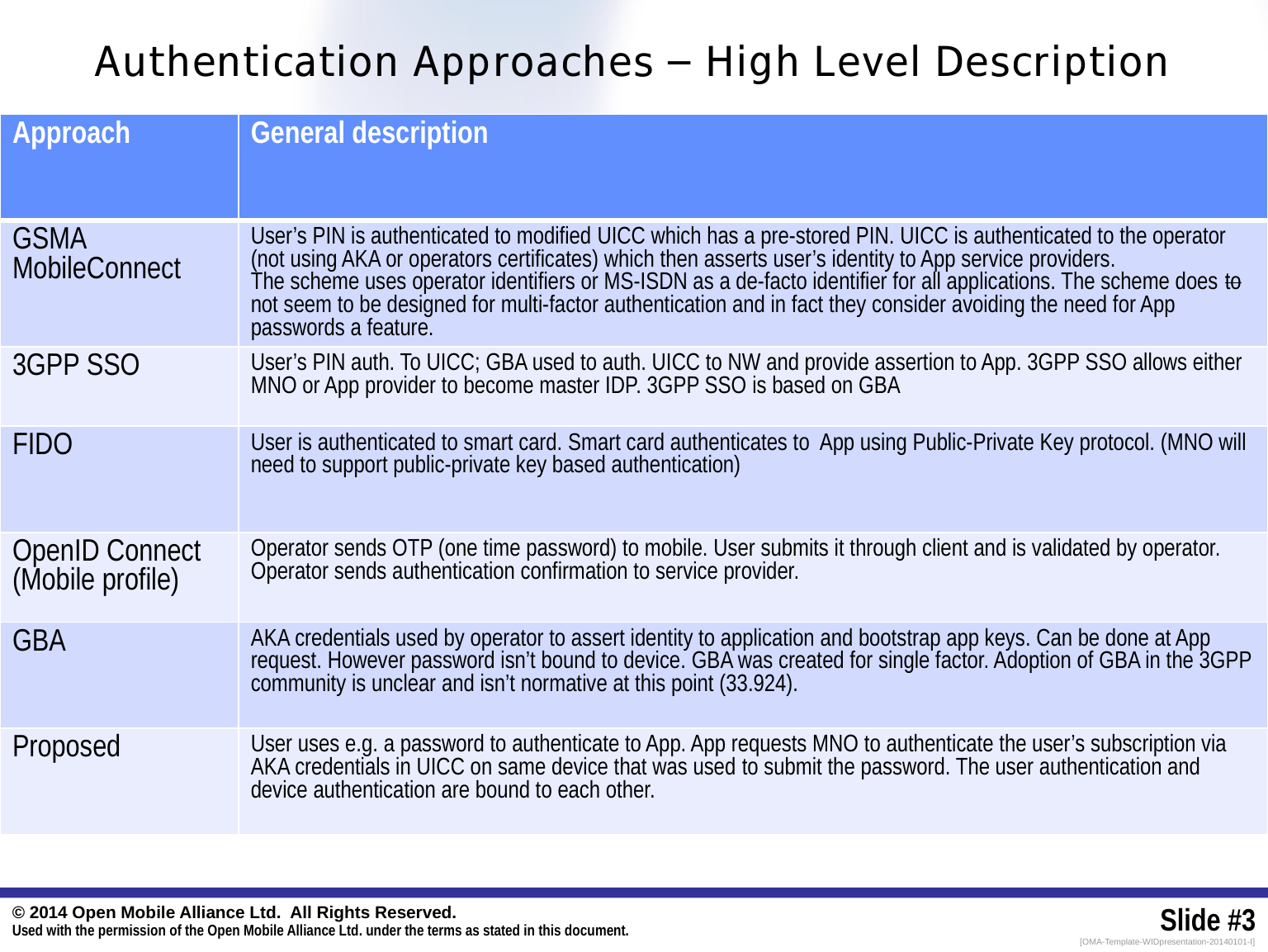

# Authentication Approaches – High Level Description
| Approach | General description |
| --- | --- |
| GSMA MobileConnect | User’s PIN is authenticated to modified UICC which has a pre-stored PIN. UICC is authenticated to the operator (not using AKA or operators certificates) which then asserts user’s identity to App service providers. The scheme uses operator identifiers or MS-ISDN as a de-facto identifier for all applications. The scheme does to not seem to be designed for multi-factor authentication and in fact they consider avoiding the need for App passwords a feature. |
| 3GPP SSO | User’s PIN auth. To UICC; GBA used to auth. UICC to NW and provide assertion to App. 3GPP SSO allows either MNO or App provider to become master IDP. 3GPP SSO is based on GBA |
| FIDO | User is authenticated to smart card. Smart card authenticates to App using Public-Private Key protocol. (MNO will need to support public-private key based authentication) |
| OpenID Connect (Mobile profile) | Operator sends OTP (one time password) to mobile. User submits it through client and is validated by operator. Operator sends authentication confirmation to service provider. |
| GBA | AKA credentials used by operator to assert identity to application and bootstrap app keys. Can be done at App request. However password isn’t bound to device. GBA was created for single factor. Adoption of GBA in the 3GPP community is unclear and isn’t normative at this point (33.924). |
| Proposed | User uses e.g. a password to authenticate to App. App requests MNO to authenticate the user’s subscription via AKA credentials in UICC on same device that was used to submit the password. The user authentication and device authentication are bound to each other. |